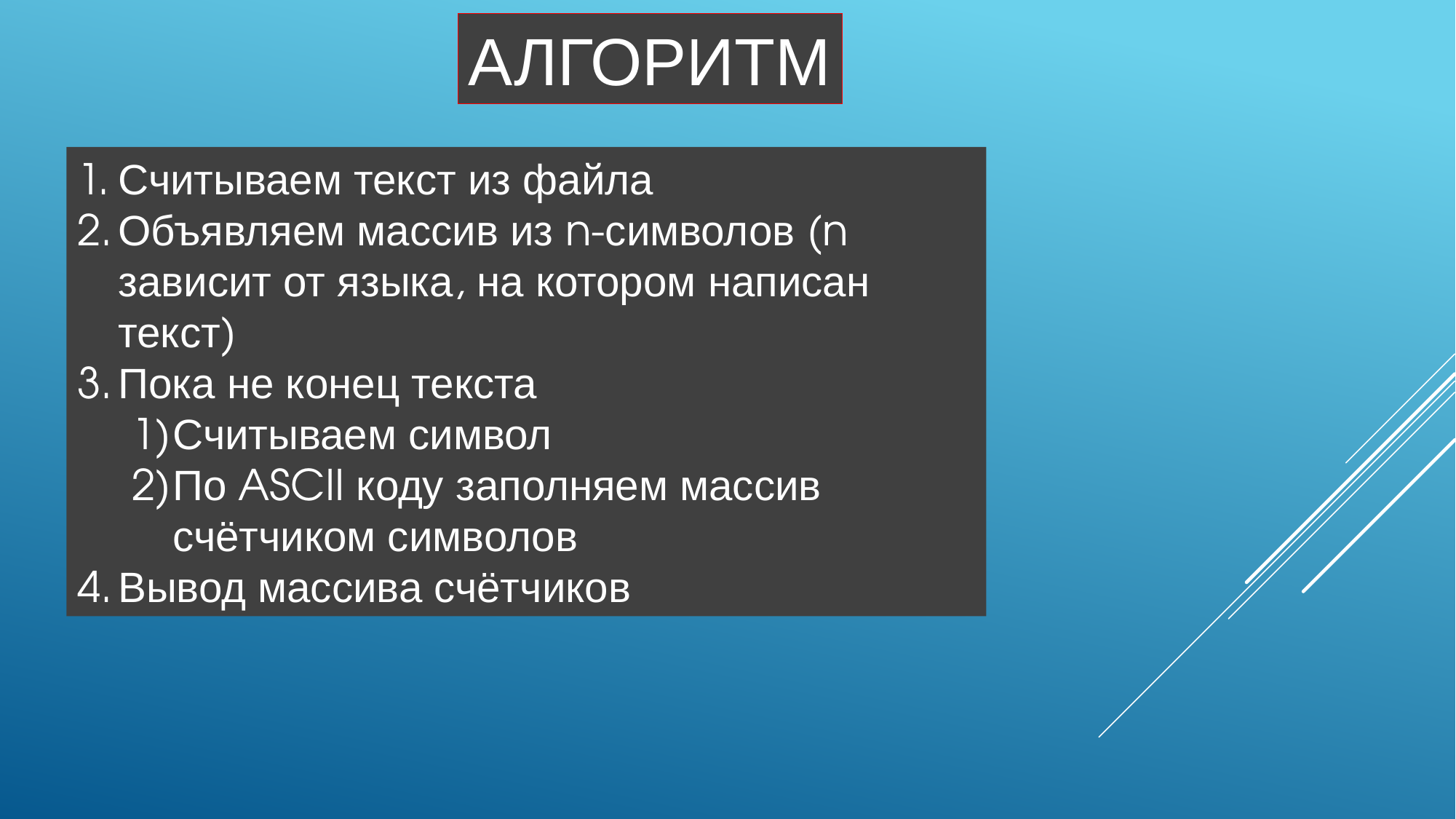

АЛГОРИТМ
Считываем текст из файла
Объявляем массив из n-символов (n зависит от языка, на котором написан текст)
Пока не конец текста
Считываем символ
По ASCII коду заполняем массив счётчиком символов
Вывод массива счётчиков